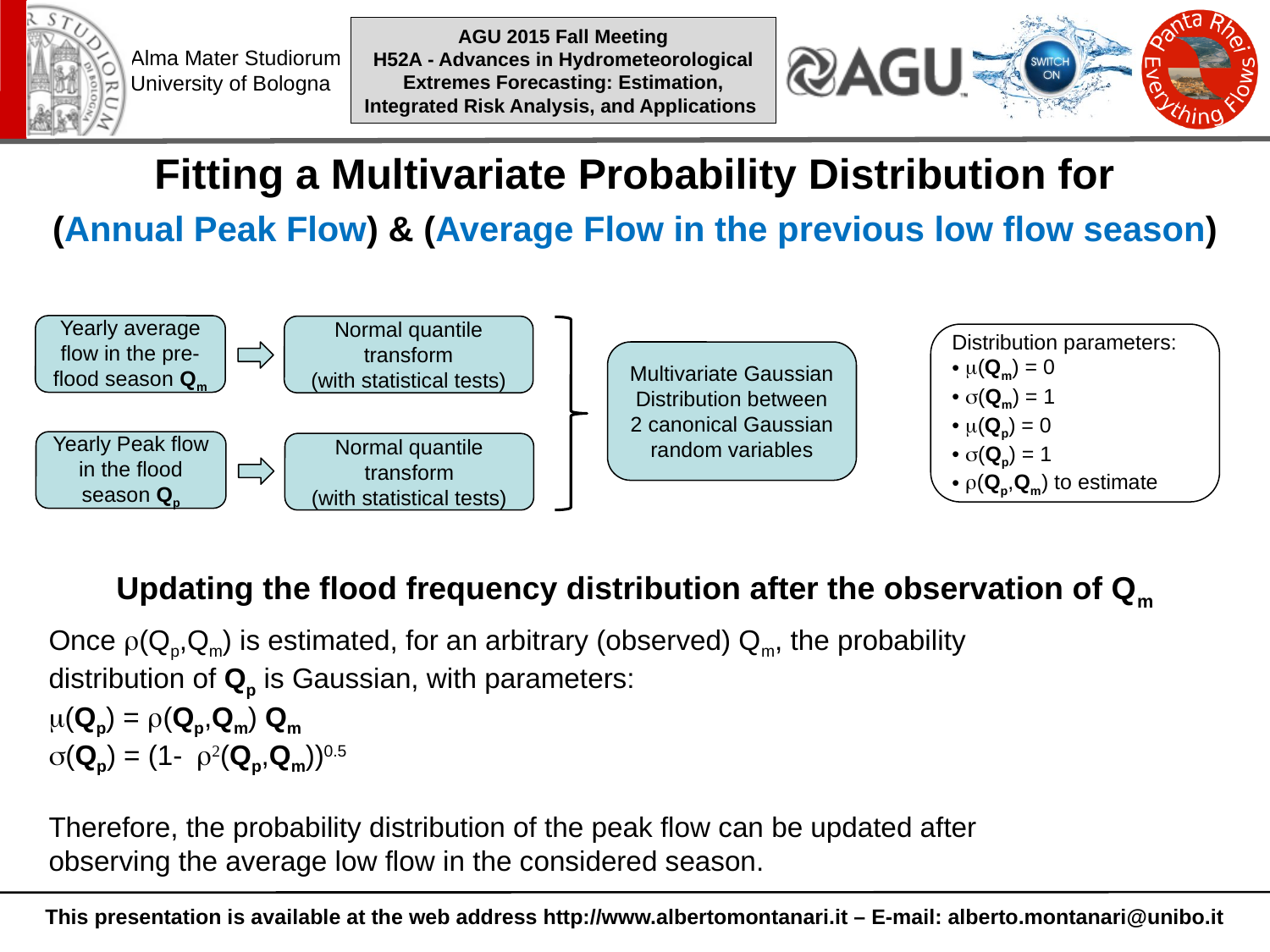

Fitting a Multivariate Probability Distribution for
(Annual Peak Flow) & (Average Flow in the previous low flow season)
Yearly average flow in the pre-flood season Qm
Normal quantile transform
(with statistical tests)

Distribution parameters:
 μ(Qm) = 0
 σ(Qm) = 1
 μ(Qp) = 0
 σ(Qp) = 1
 ρ(Qp,Qm) to estimate

Multivariate Gaussian Distribution between 2 canonical Gaussian random variables
Yearly Peak flow in the flood season Qp
Normal quantile transform
(with statistical tests)

Updating the flood frequency distribution after the observation of Qm
Once ρ(Qp,Qm) is estimated, for an arbitrary (observed) Qm, the probability distribution of Qp is Gaussian, with parameters:
μ(Qp) = ρ(Qp,Qm) Qm
σ(Qp) = (1- ρ2(Qp,Qm))0.5

Therefore, the probability distribution of the peak flow can be updated after observing the average low flow in the considered season.